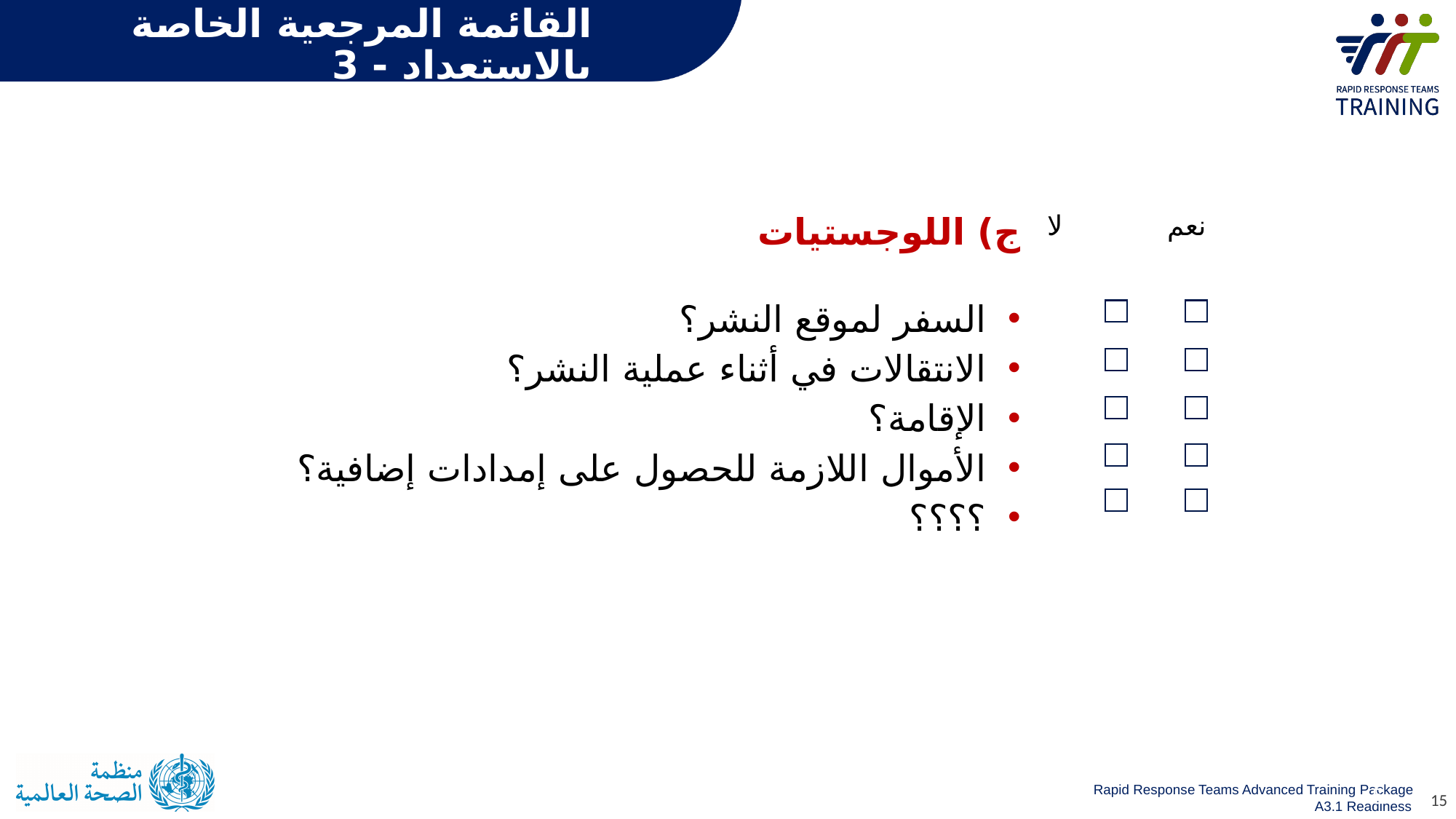

# القائمة المرجعية الخاصة بالاستعداد - 3
ج) اللوجستيات

السفر لموقع النشر؟
الانتقالات في أثناء عملية النشر؟
الإقامة؟
الأموال اللازمة للحصول على إمدادات إضافية؟
؟؟؟؟
نعم            لا

15